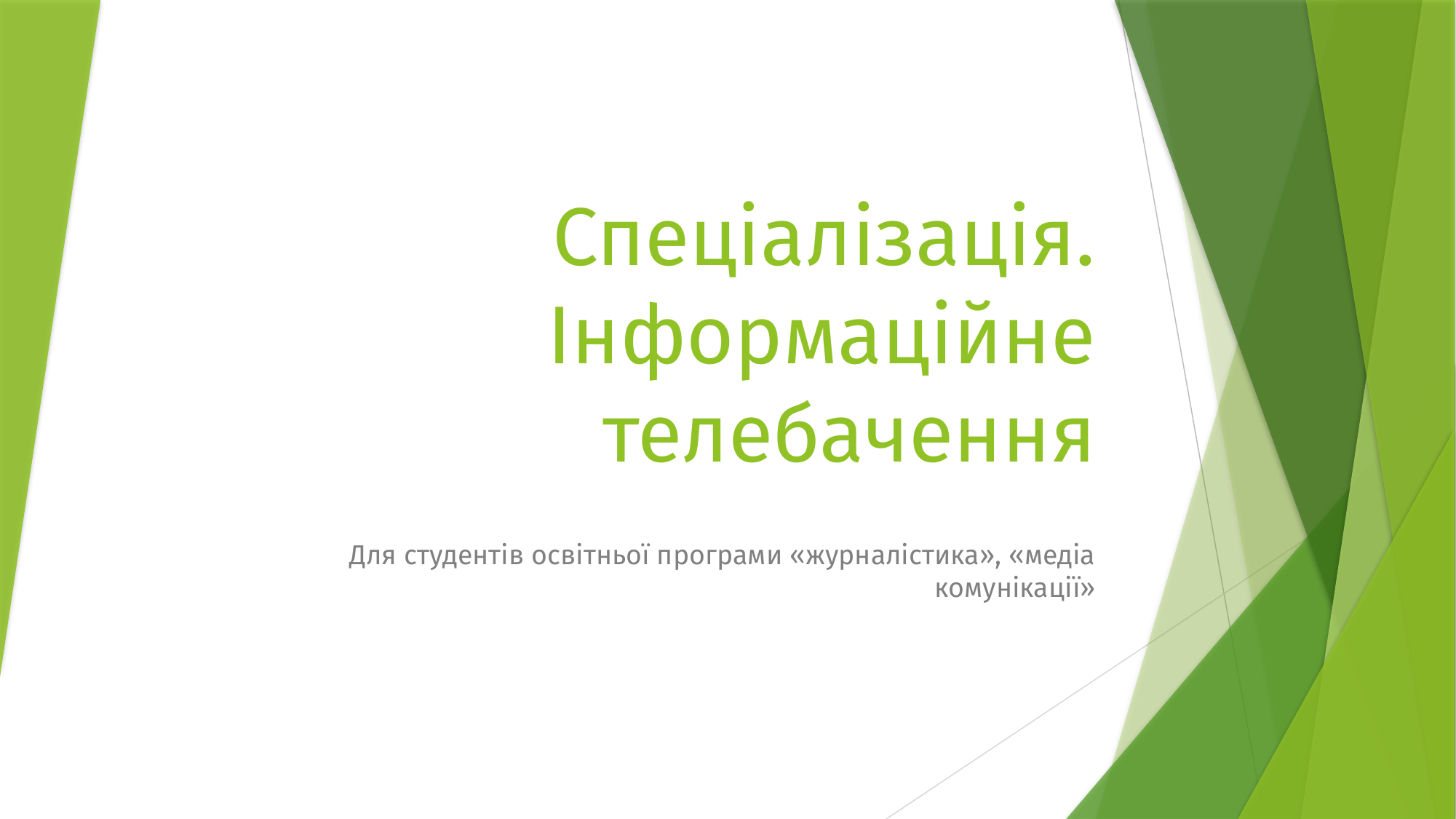

# Спеціалізація. Інформаційне телебачення

Для студентів освітньої програми «журналістика», «медіа комунікації»